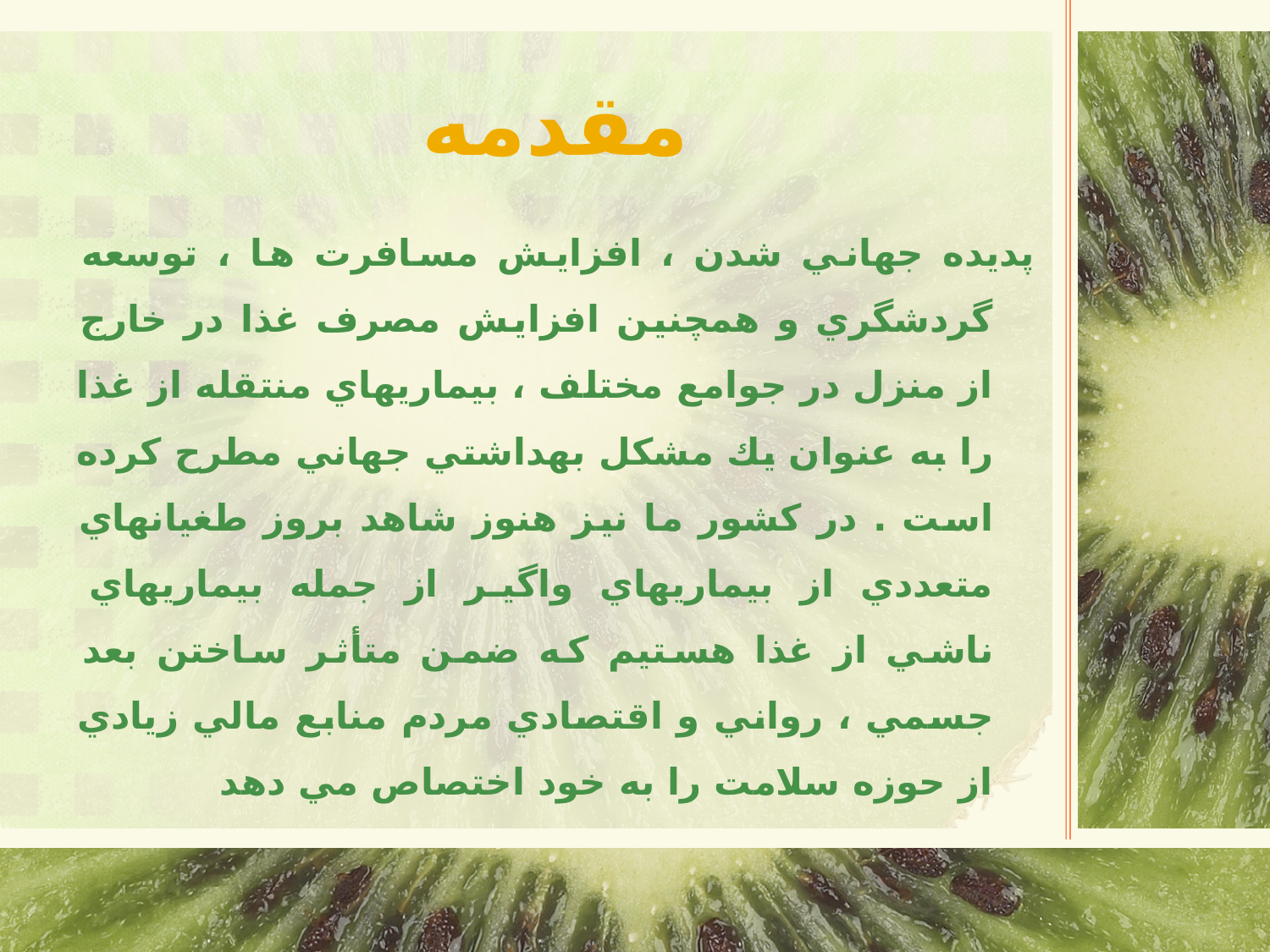

# مقدمه
پديده جهاني شدن ، افزايش مسافرت ها ، توسعه گردشگري و همچنين افزايش مصرف غذا در خارج از منزل در جوامع مختلف ، بيماريهاي منتقله از غذا را به عنوان يك مشكل بهداشتي جهاني مطرح كرده است . در كشور ما نيز هنوز شاهد بروز طغيانهاي متعددي از بيماريهاي واگير از جمله بيماريهاي ناشي از غذا هستيم كه ضمن متأثر ساختن بعد جسمي ، رواني و اقتصادي مردم منابع مالي زيادي از حوزه سلامت را به خود اختصاص مي دهد